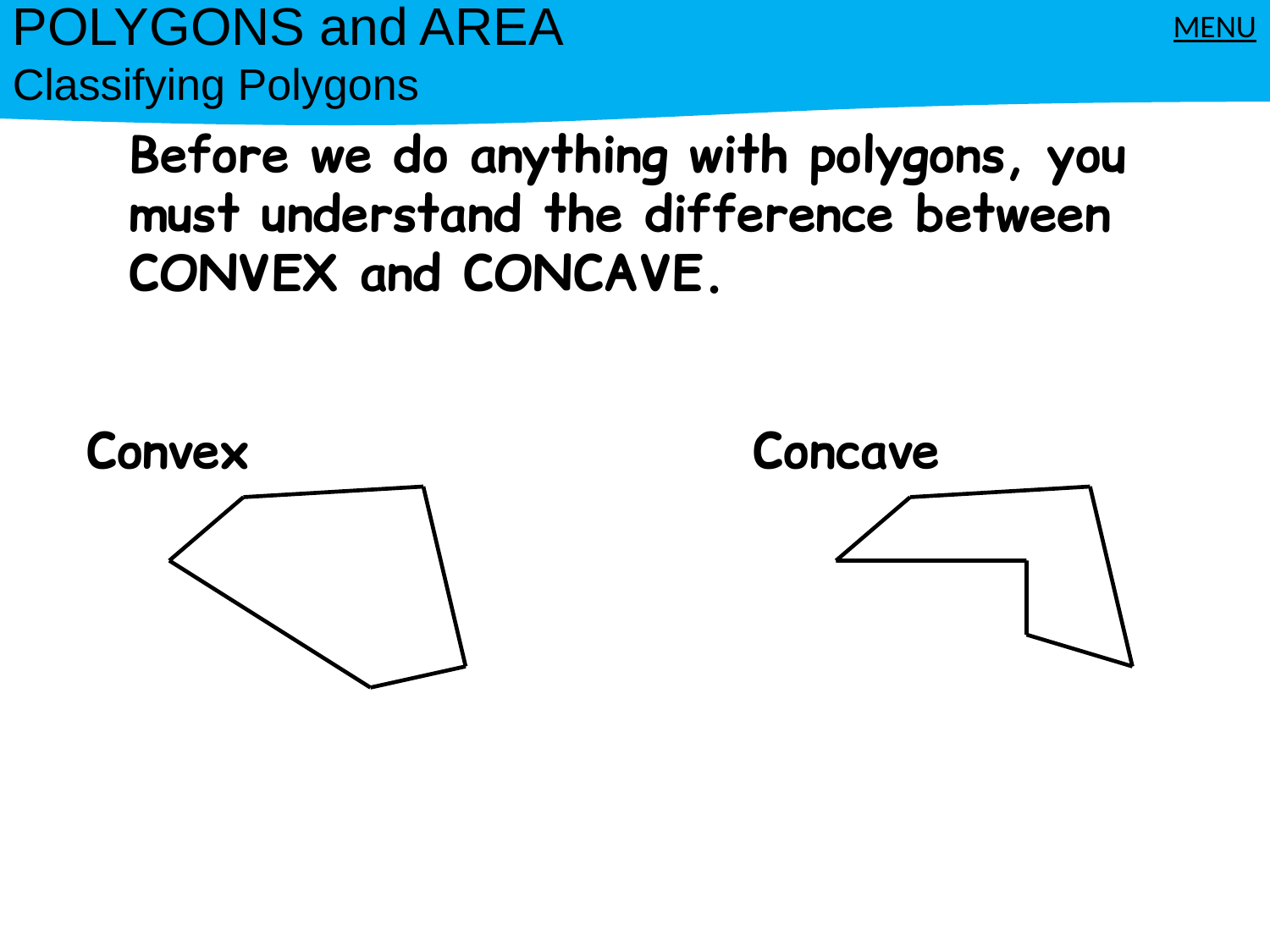

POLYGONS and AREA
Classifying Polygons
MENU
Before we do anything with polygons, you must understand the difference between CONVEX and CONCAVE.
Convex
Concave